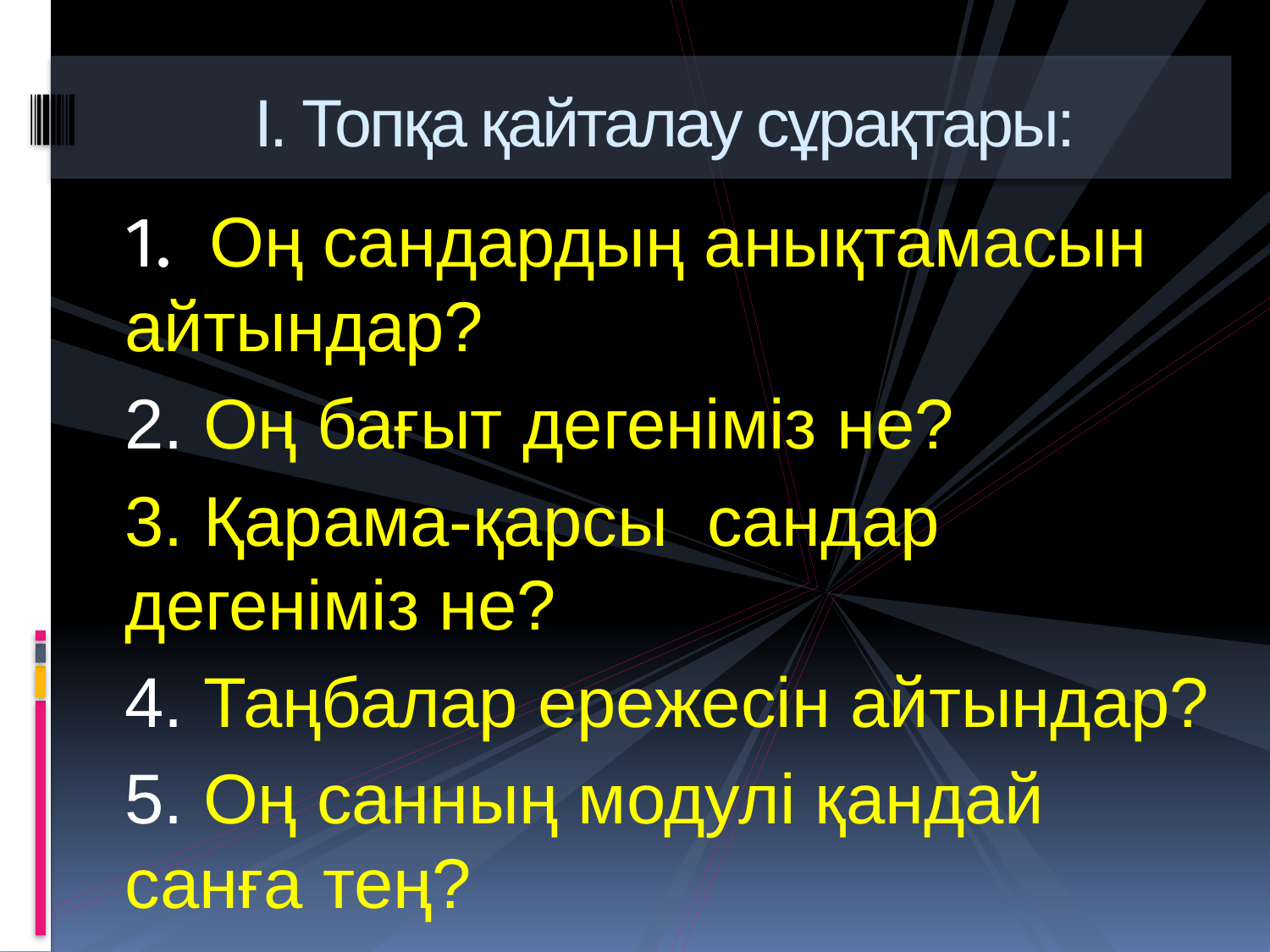

# І. Топқа қайталау сұрақтары:
1.  Оң сандардың анықтамасын айтындар?
2. Оң бағыт дегеніміз не?
3. Қарама-қарсы  сандар дегеніміз не?
4. Таңбалар ережесін айтындар?
5. Оң санның модулі қандай санға тең?